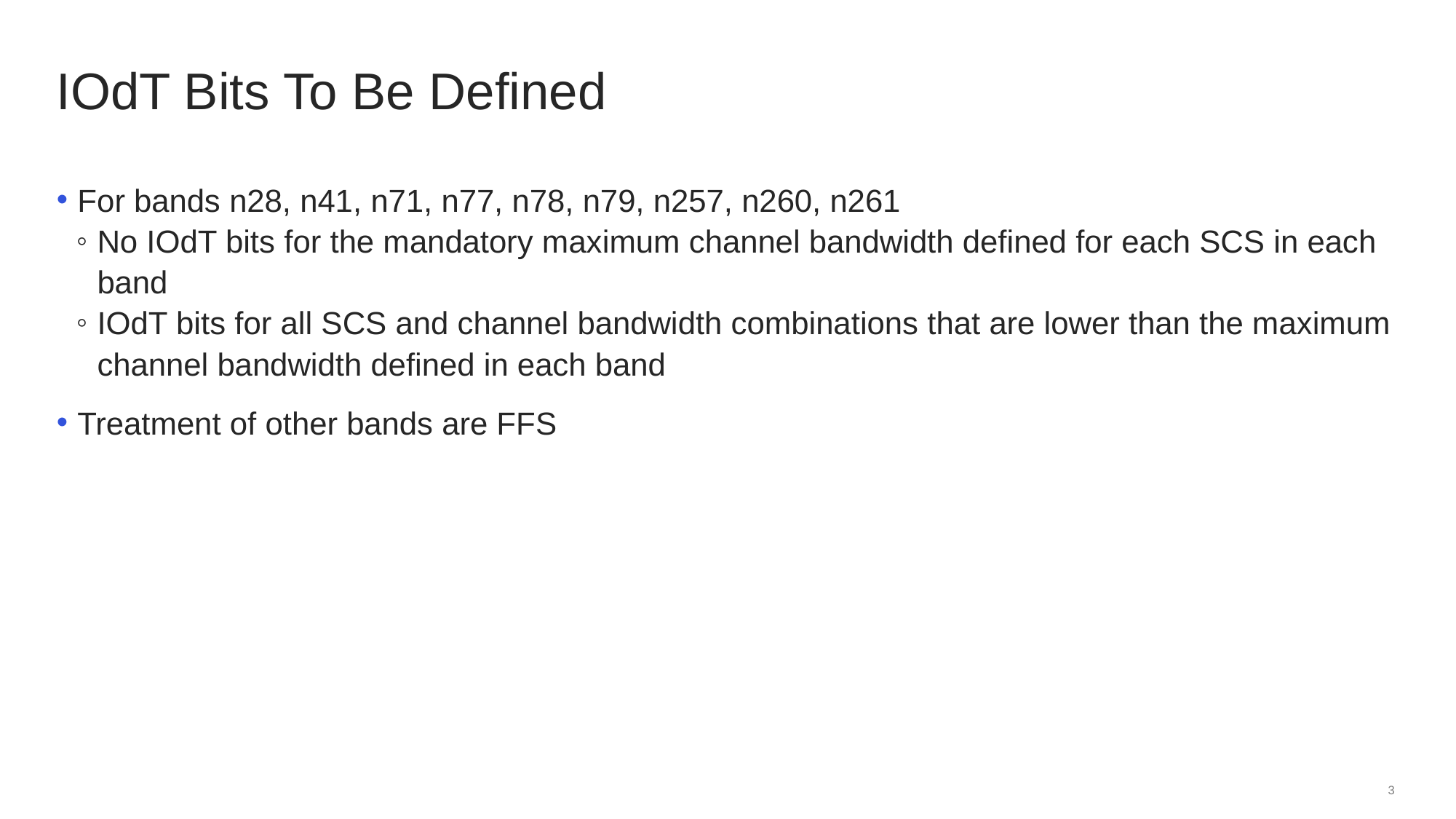

# IOdT Bits To Be Defined
For bands n28, n41, n71, n77, n78, n79, n257, n260, n261
No IOdT bits for the mandatory maximum channel bandwidth defined for each SCS in each band
IOdT bits for all SCS and channel bandwidth combinations that are lower than the maximum channel bandwidth defined in each band
Treatment of other bands are FFS